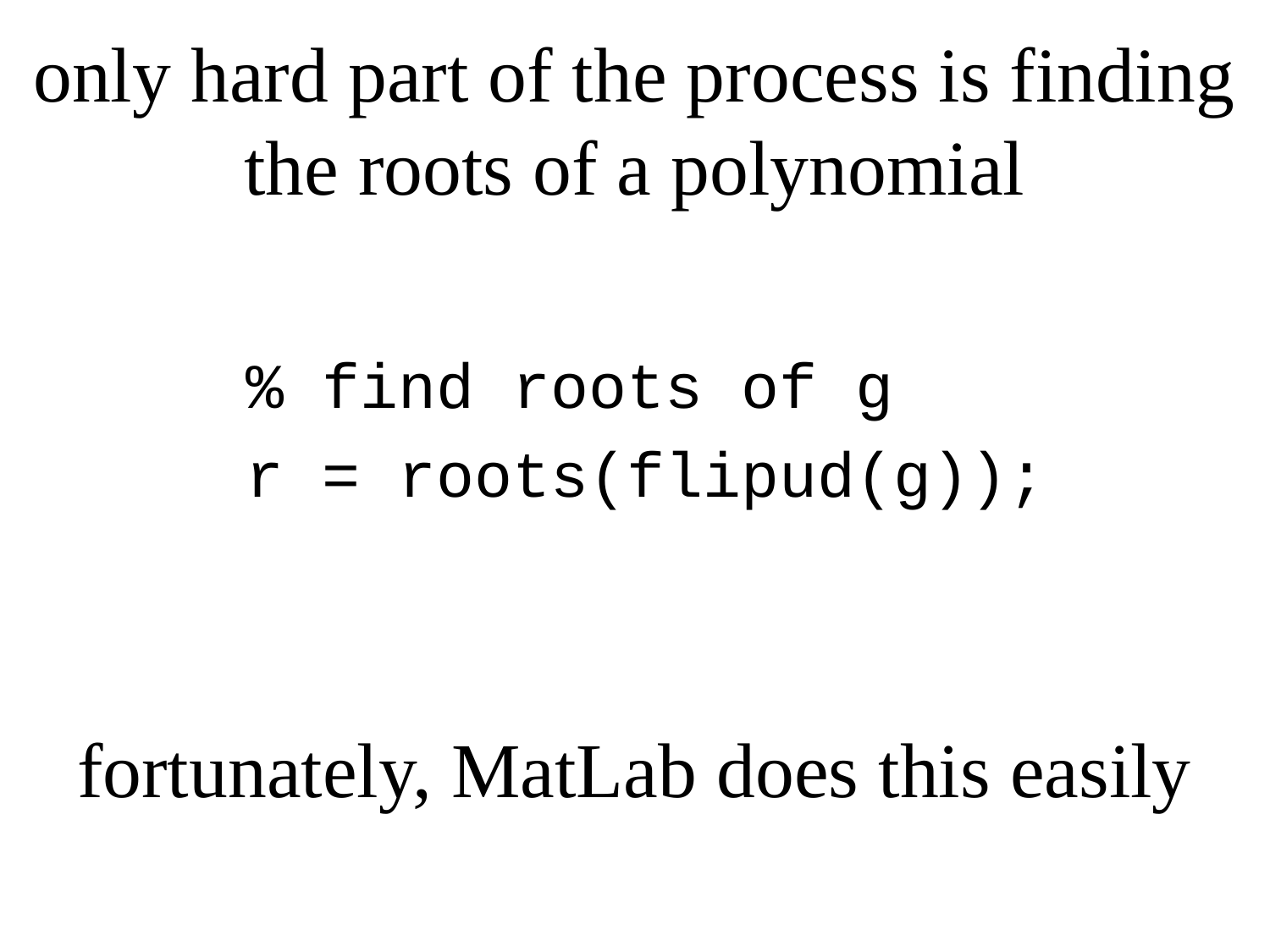

# only hard part of the process is finding the roots of a polynomial
% find roots of g
r = roots(flipud(g));
fortunately, MatLab does this easily